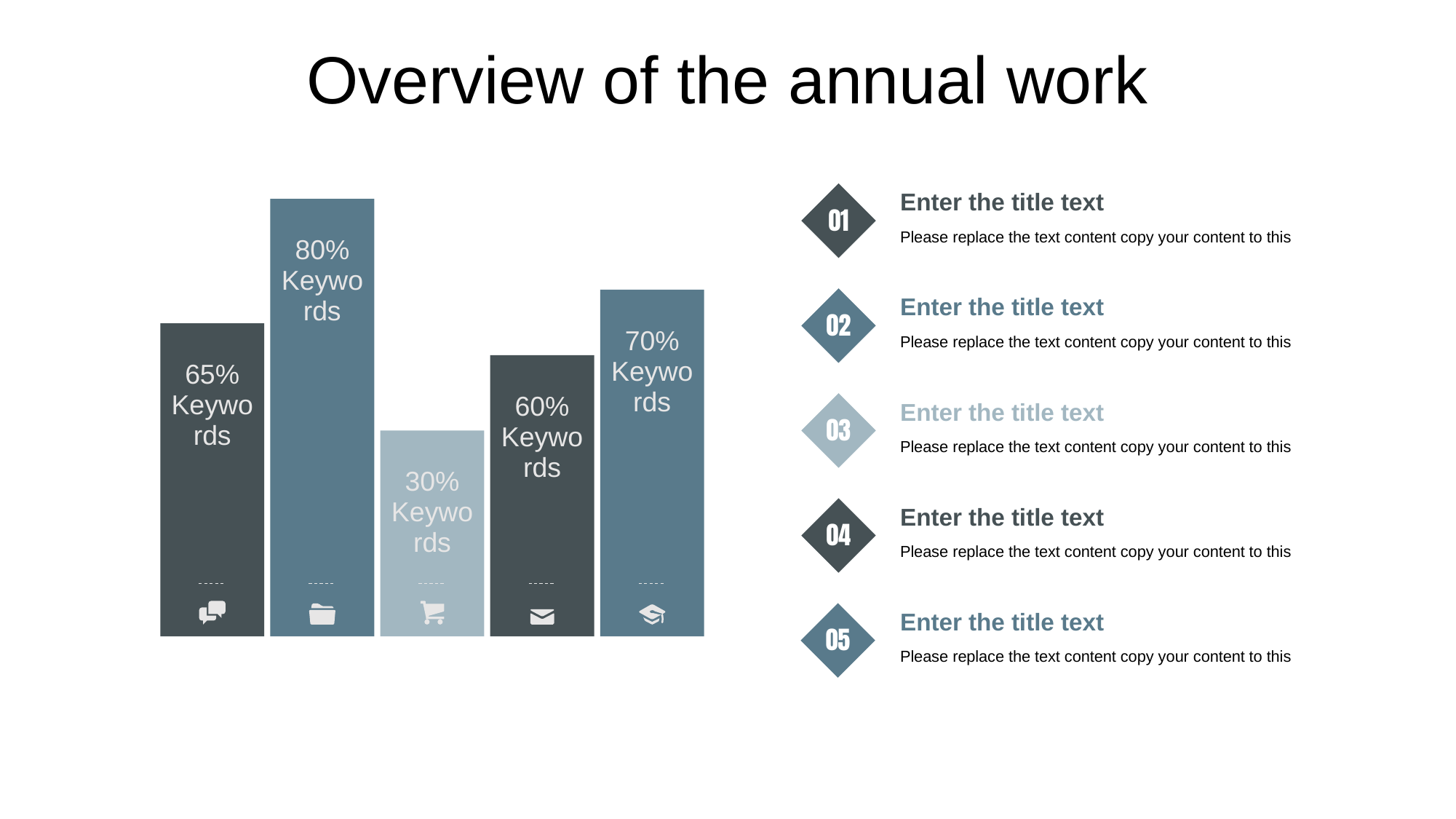

Overview of the annual work
01
Enter the title text
Please replace the text content copy your content to this
80%
Keywords
70%
Keywords
65%
Keywords
60%
Keywords
30%
Keywords

02
Enter the title text
Please replace the text content copy your content to this
03
Enter the title text
Please replace the text content copy your content to this
04
Enter the title text
Please replace the text content copy your content to this
05
Enter the title text
Please replace the text content copy your content to this